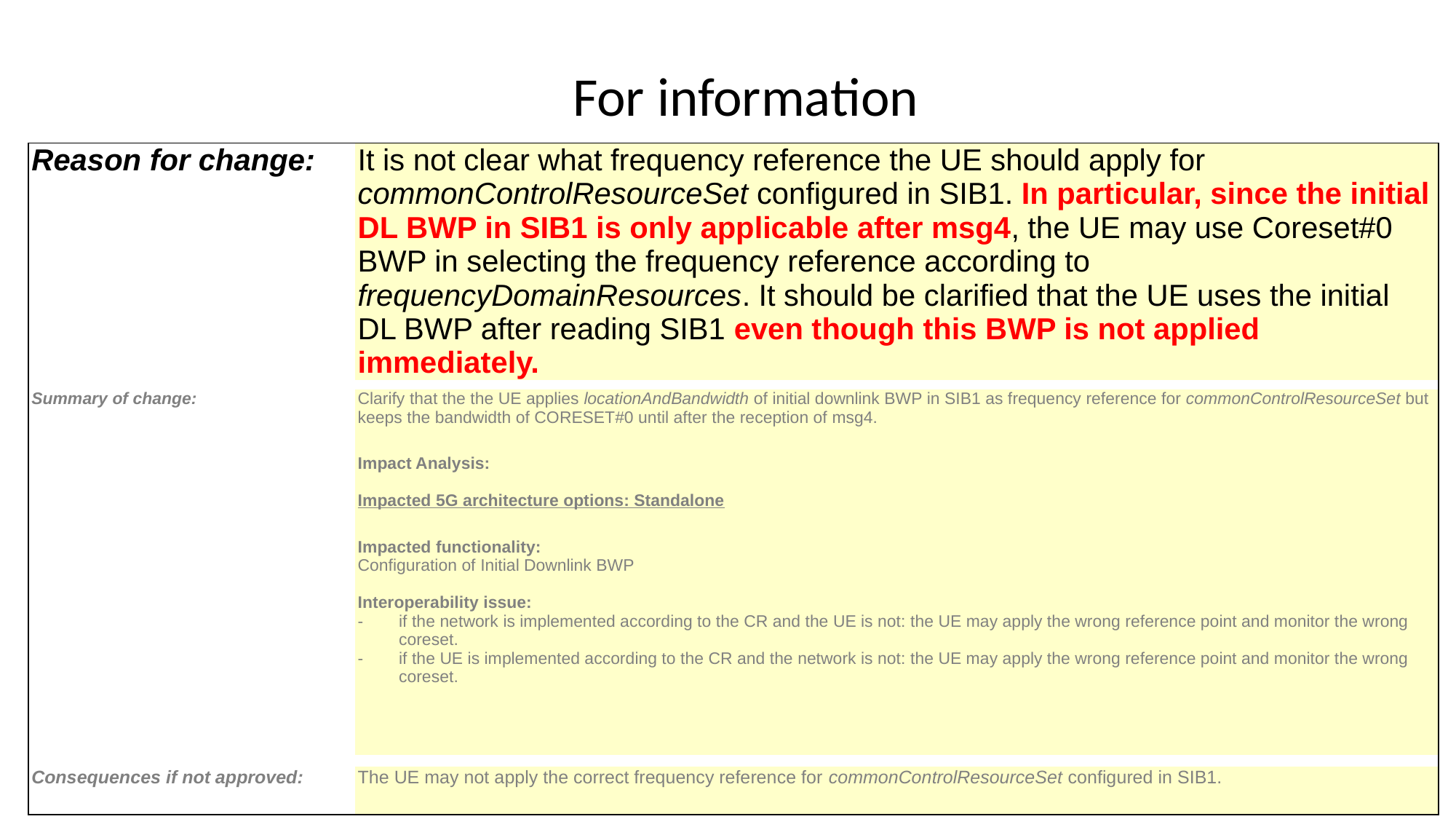

For information
| Reason for change: | It is not clear what frequency reference the UE should apply for commonControlResourceSet configured in SIB1. In particular, since the initial DL BWP in SIB1 is only applicable after msg4, the UE may use Coreset#0 BWP in selecting the frequency reference according to frequencyDomainResources. It should be clarified that the UE uses the initial DL BWP after reading SIB1 even though this BWP is not applied immediately. |
| --- | --- |
|  |  |
| Summary of change: | Clarify that the the UE applies locationAndBandwidth of initial downlink BWP in SIB1 as frequency reference for commonControlResourceSet but keeps the bandwidth of CORESET#0 until after the reception of msg4.   Impact Analysis:   Impacted 5G architecture options: Standalone   Impacted functionality: Configuration of Initial Downlink BWP   Interoperability issue: if the network is implemented according to the CR and the UE is not: the UE may apply the wrong reference point and monitor the wrong coreset. if the UE is implemented according to the CR and the network is not: the UE may apply the wrong reference point and monitor the wrong coreset. |
|  |  |
| Consequences if not approved: | The UE may not apply the correct frequency reference for commonControlResourceSet configured in SIB1. |